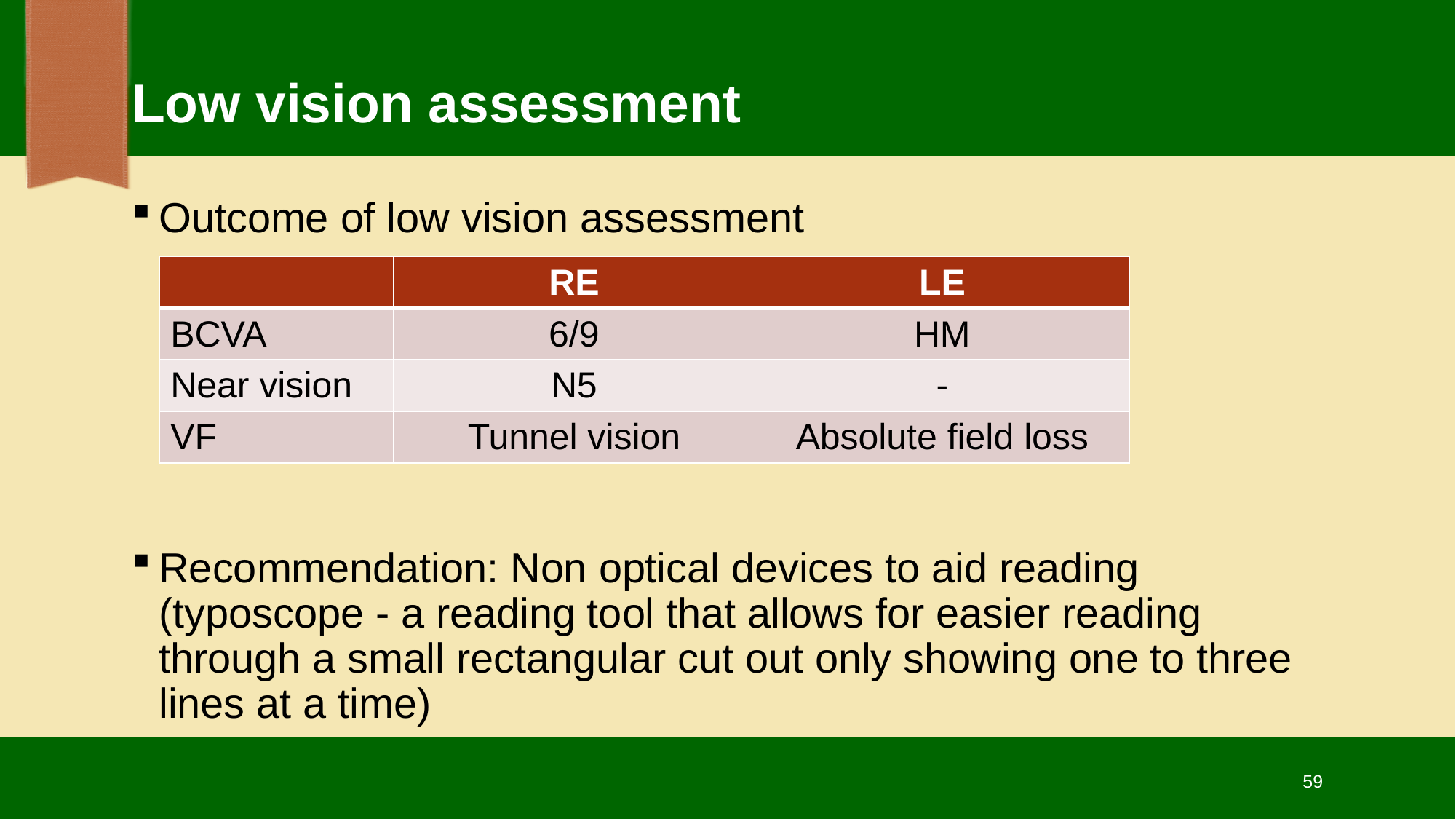

# Low vision assessment
Outcome of low vision assessment

Recommendation: Non optical devices to aid reading (typoscope - a reading tool that allows for easier reading through a small rectangular cut out only showing one to three lines at a time)

|  | RE | LE |
| --- | --- | --- |
| BCVA | 6/9 | HM |
| Near vision | N5 | - |
| VF | Tunnel vision | Absolute field loss |
59